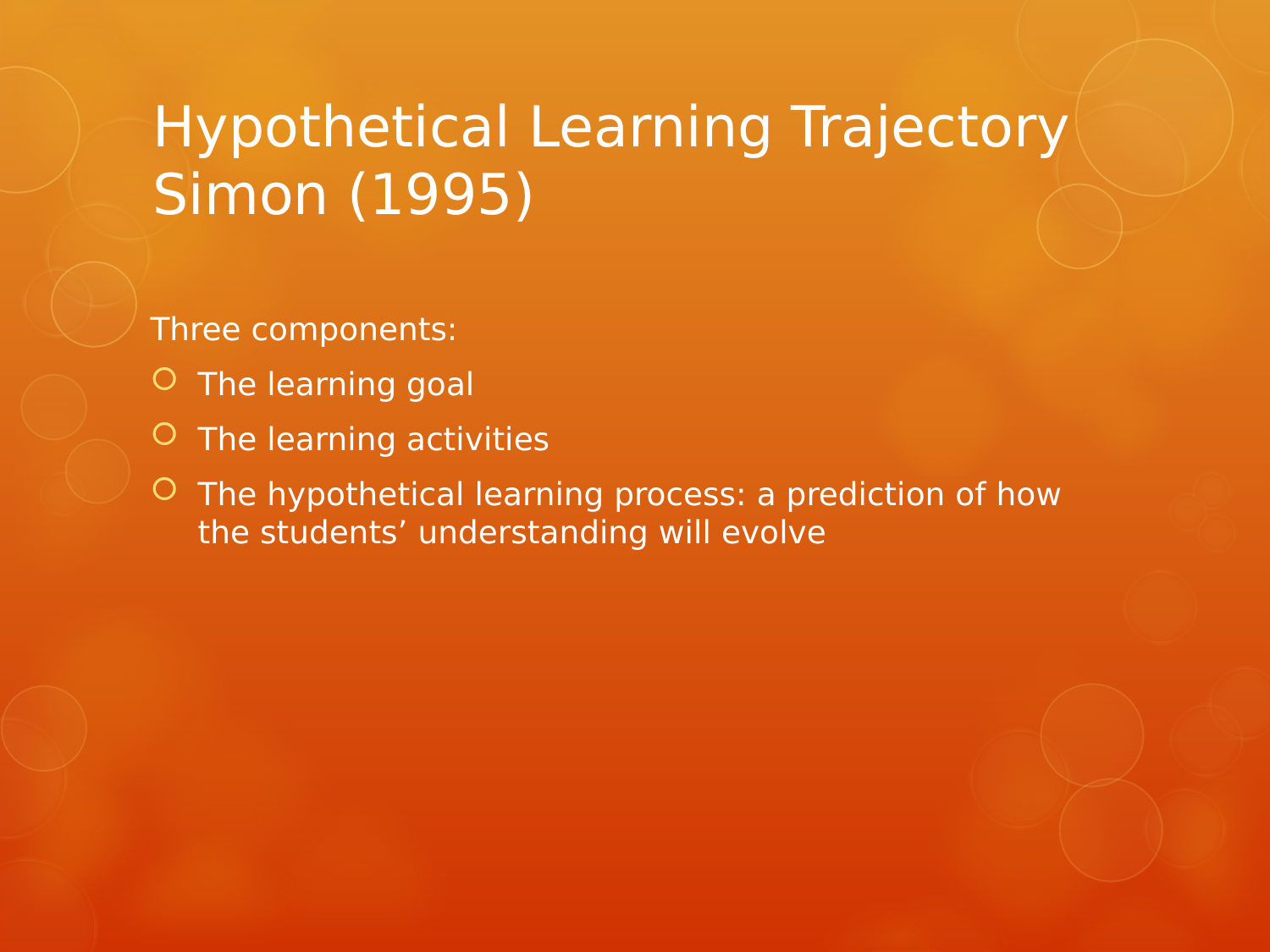

# Hypothetical Learning Trajectory Simon (1995)
Three components:
The learning goal
The learning activities
The hypothetical learning process: a prediction of how the students’ understanding will evolve